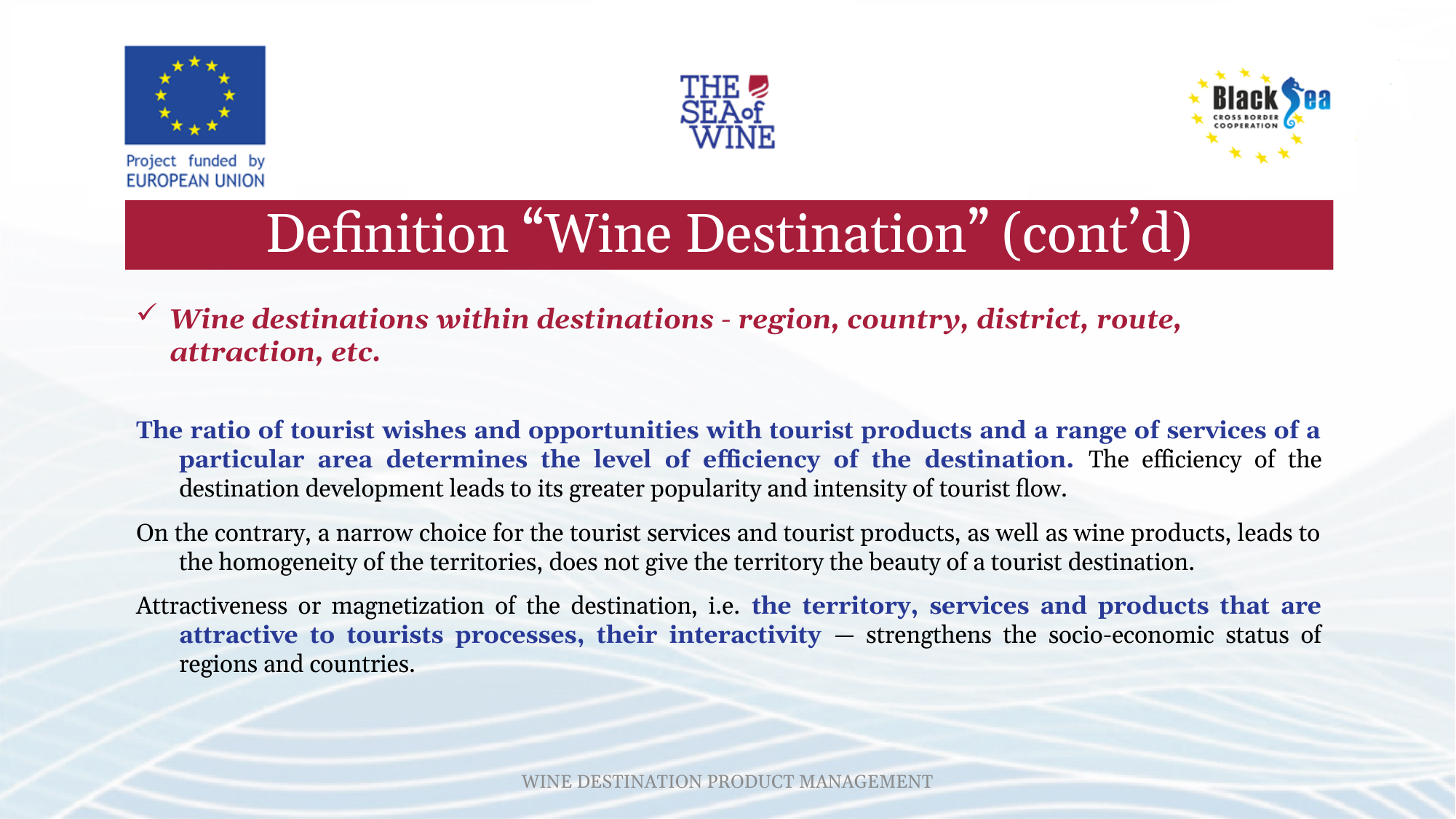

# Definition “Wine Destination” (cont’d)
Wine destinations within destinations - region, country, district, route, attraction, etc.
The ratio of tourist wishes and opportunities with tourist products and a range of services of a particular area determines the level of efficiency of the destination. The efficiency of the destination development leads to its greater popularity and intensity of tourist flow.
On the contrary, a narrow choice for the tourist services and tourist products, as well as wine products, leads to the homogeneity of the territories, does not give the territory the beauty of a tourist destination.
Attractiveness or magnetization of the destination, i.e. the territory, services and products that are attractive to tourists processes, their interactivity ― strengthens the socio-economic status of regions and countries.
WINE DESTINATION PRODUCT MANAGEMENT